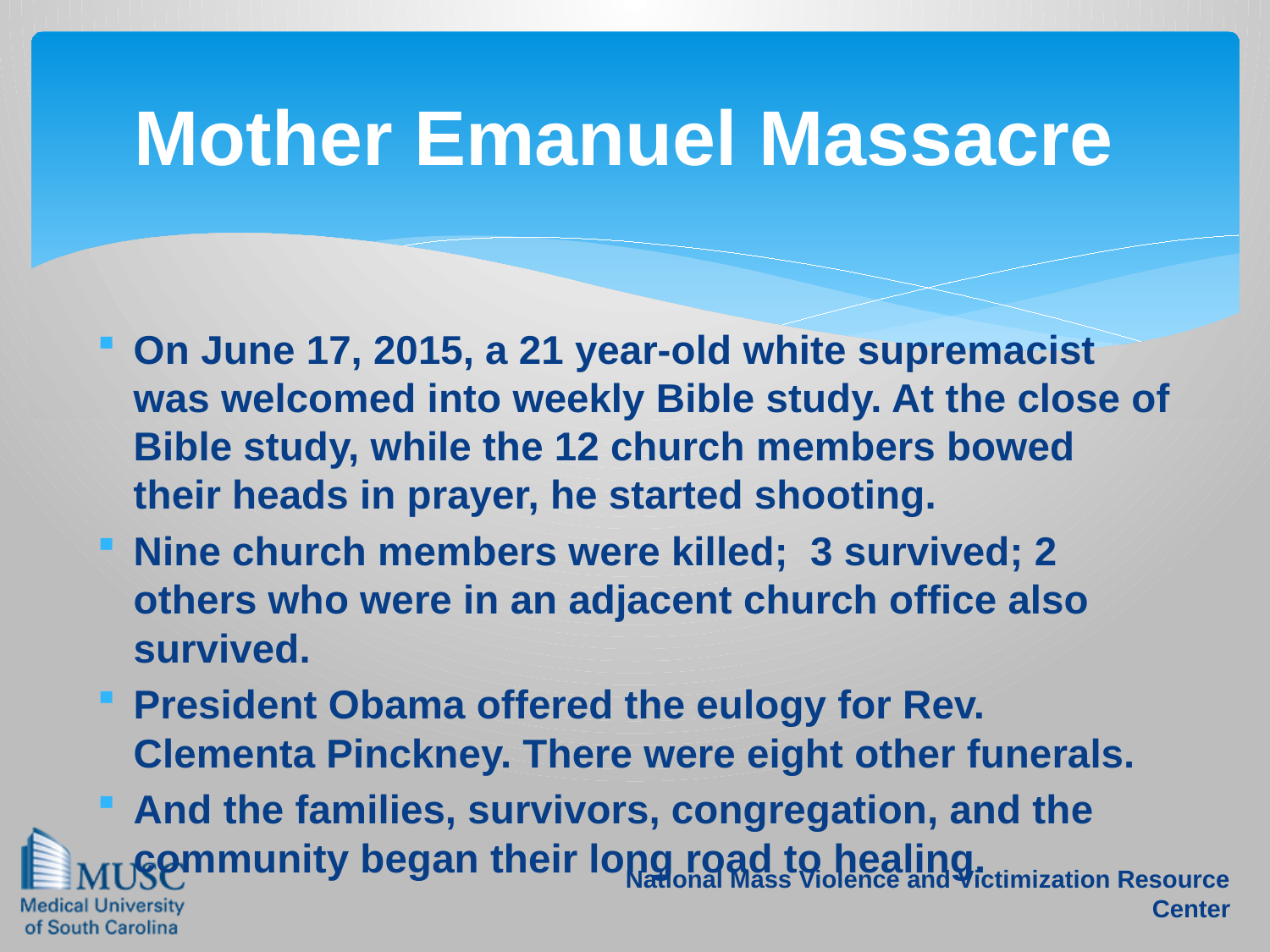

# Mother Emanuel Massacre
On June 17, 2015, a 21 year-old white supremacist was welcomed into weekly Bible study. At the close of Bible study, while the 12 church members bowed their heads in prayer, he started shooting.
Nine church members were killed;  3 survived; 2 others who were in an adjacent church office also survived.
President Obama offered the eulogy for Rev. Clementa Pinckney. There were eight other funerals.
And the families, survivors, congregation, and the community began their long road to healing.

National Mass Violence and Victimization Resource Center